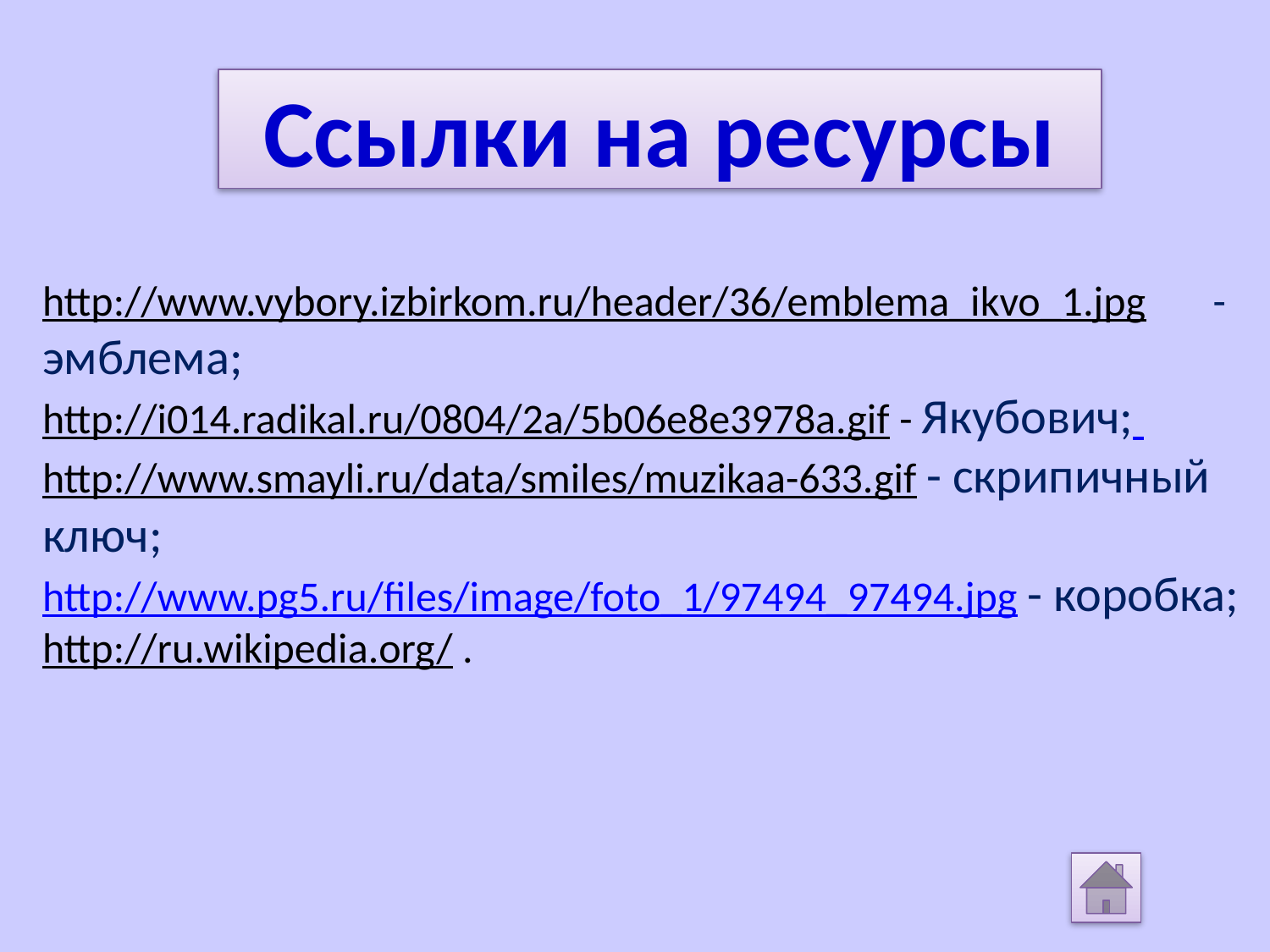

Ссылки на ресурсы
http://www.vybory.izbirkom.ru/header/36/emblema_ikvo_1.jpg       - эмблема;
http://i014.radikal.ru/0804/2a/5b06e8e3978a.gif - Якубович; http://www.smayli.ru/data/smiles/muzikaa-633.gif - скрипичный ключ;
http://www.pg5.ru/files/image/foto_1/97494_97494.jpg - коробка;
http://ru.wikipedia.org/ .